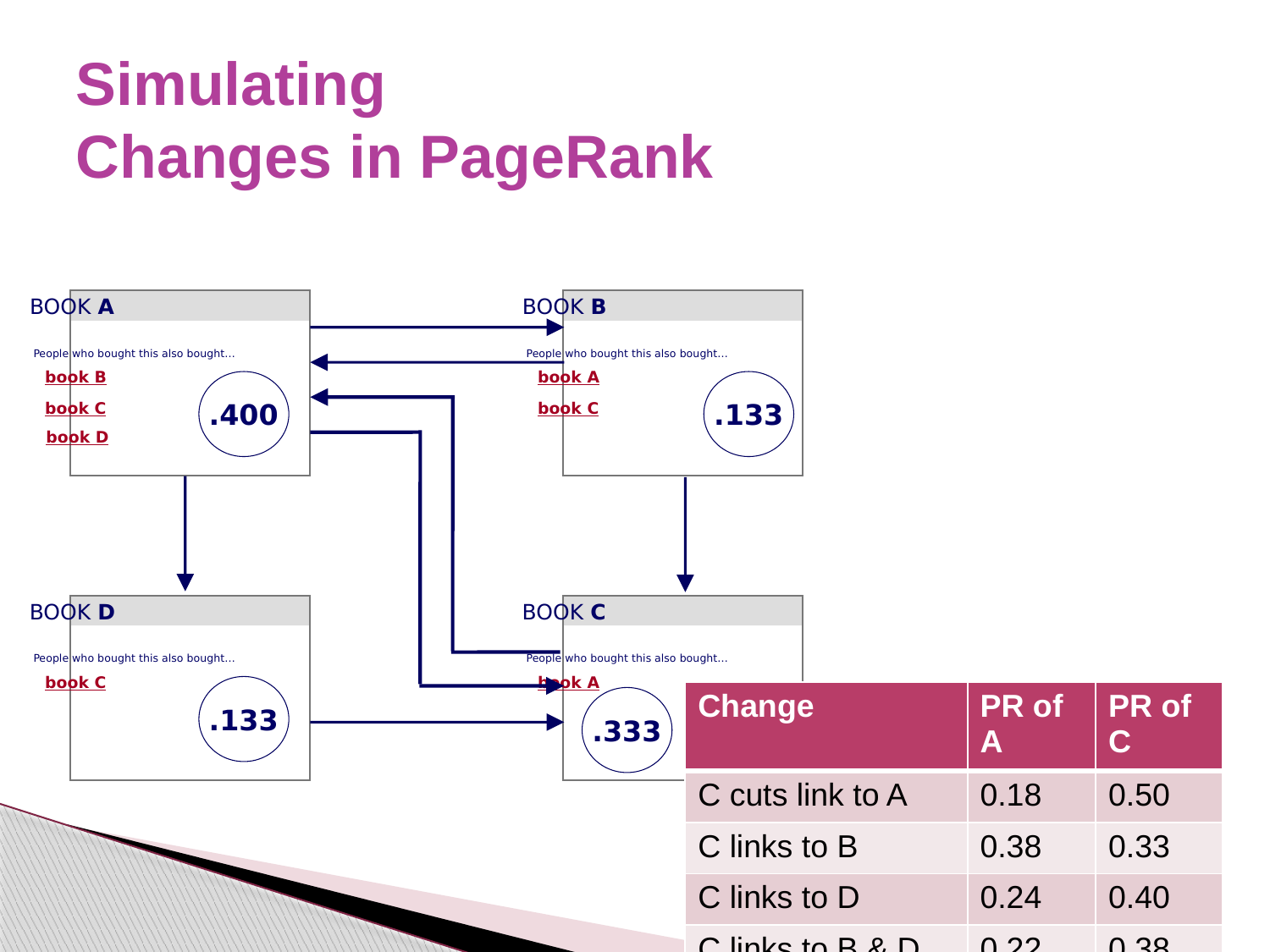

# Simulating Changes in PageRank
BOOK A

People who bought this also bought…
book B
book C
book D
BOOK B

People who bought this also bought…
book A
book C

.400
.133

BOOK D

People who bought this also bought…
book C

BOOK C

People who bought this also bought…
book A

.133
| Change | PR of A | PR of C |
| --- | --- | --- |
| C cuts link to A | 0.18 | 0.50 |
| C links to B | 0.38 | 0.33 |
| C links to D | 0.24 | 0.40 |
| C links to B & D | 0.22 | 0.38 |

.333